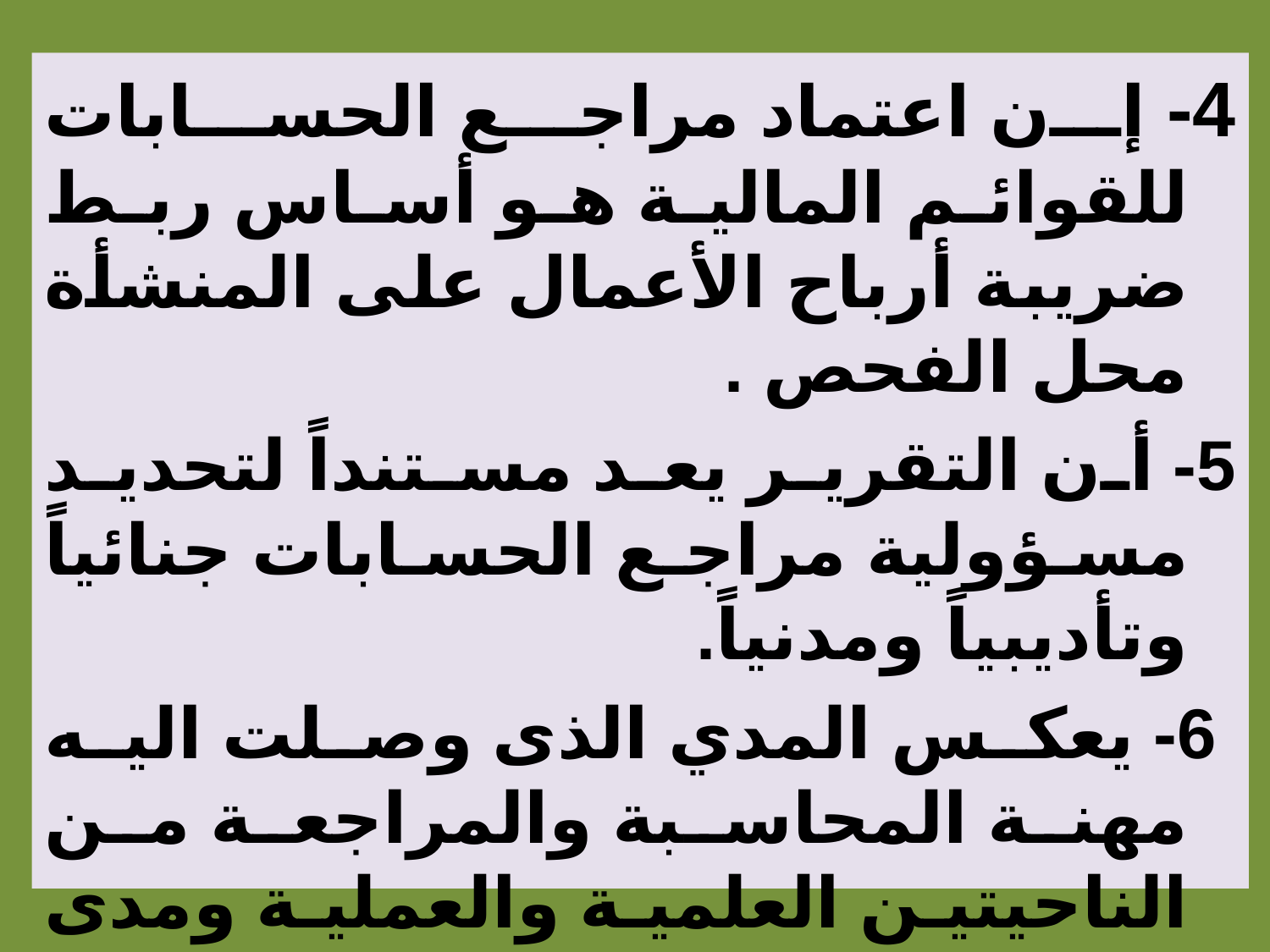

4- إن اعتماد مراجع الحسابات للقوائم المالية هو أساس ربط ضريبة أرباح الأعمال على المنشأة محل الفحص .
5- أن التقرير يعد مستنداً لتحديد مسؤولية مراجع الحسابات جنائياً وتأديبياً ومدنياً.
 6- يعكس المدي الذى وصلت اليه مهنة المحاسبة والمراجعة من الناحيتين العلمية والعملية ومدى وفائها بحاجات المجتمع المتغيرة والمتطورة.